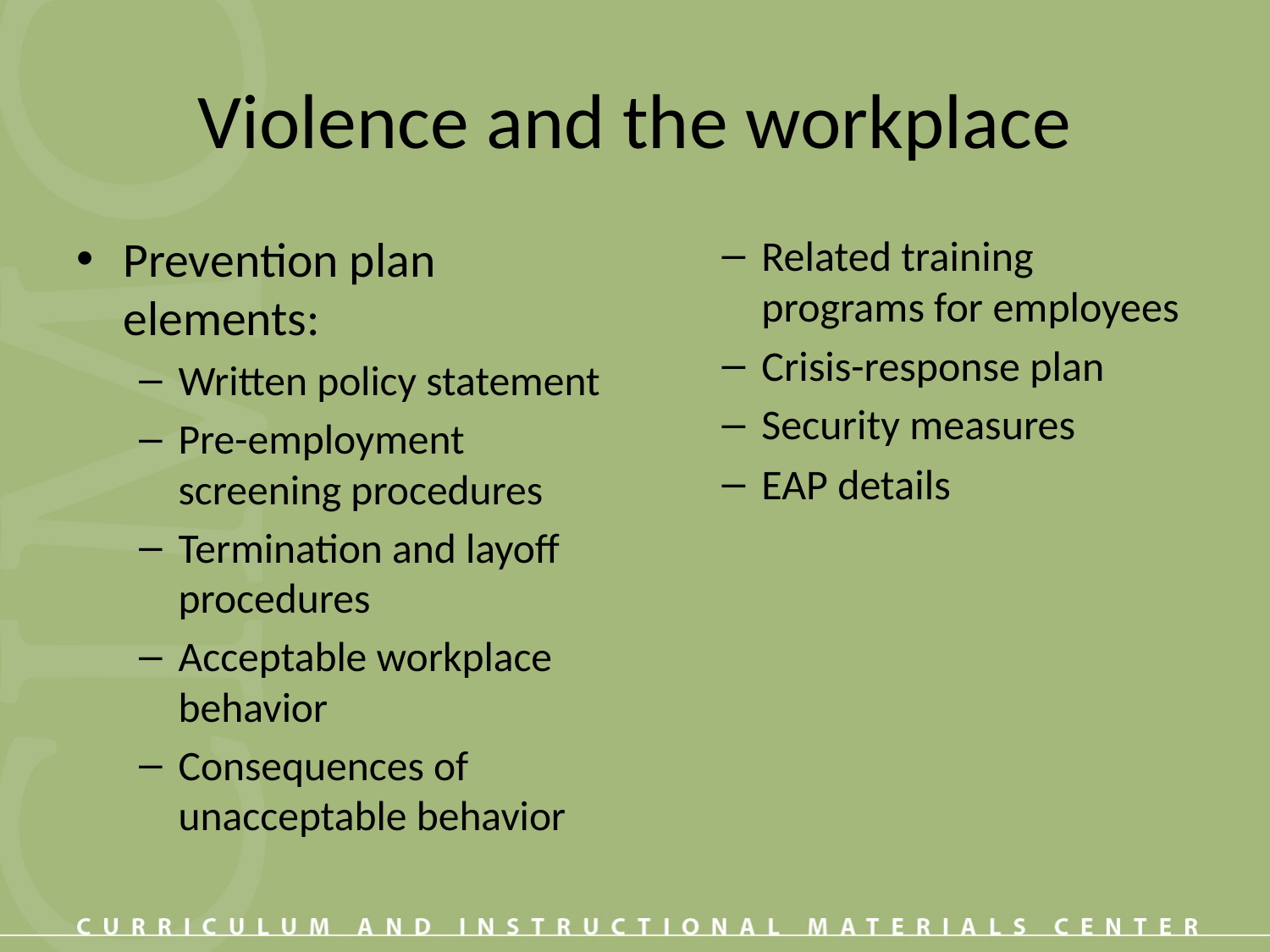

# Violence and the workplace
Prevention plan elements:
Written policy statement
Pre-employment screening procedures
Termination and layoff procedures
Acceptable workplace behavior
Consequences of unacceptable behavior
Related training programs for employees
Crisis-response plan
Security measures
EAP details